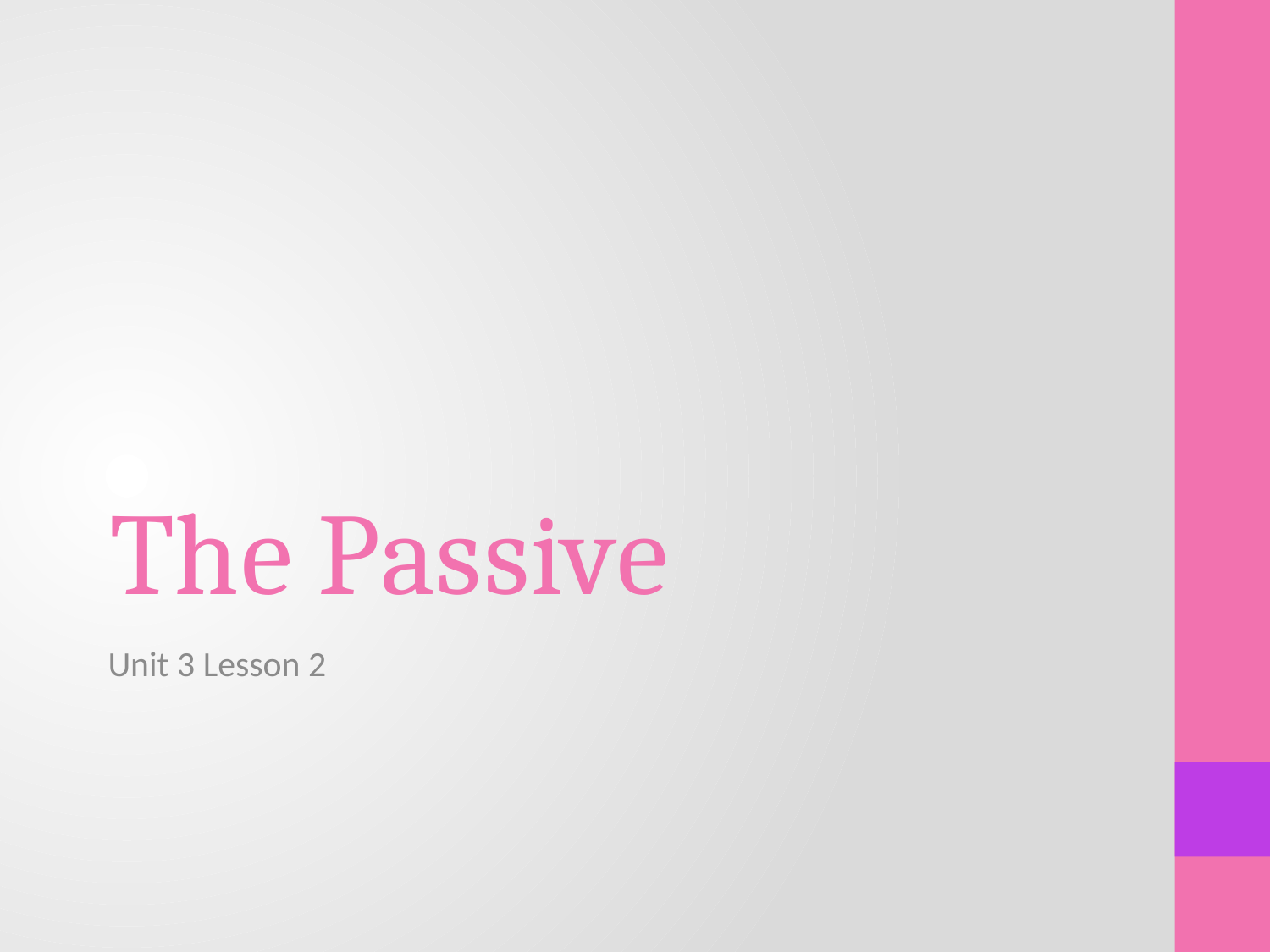

# The Passive
Unit 3 Lesson 2